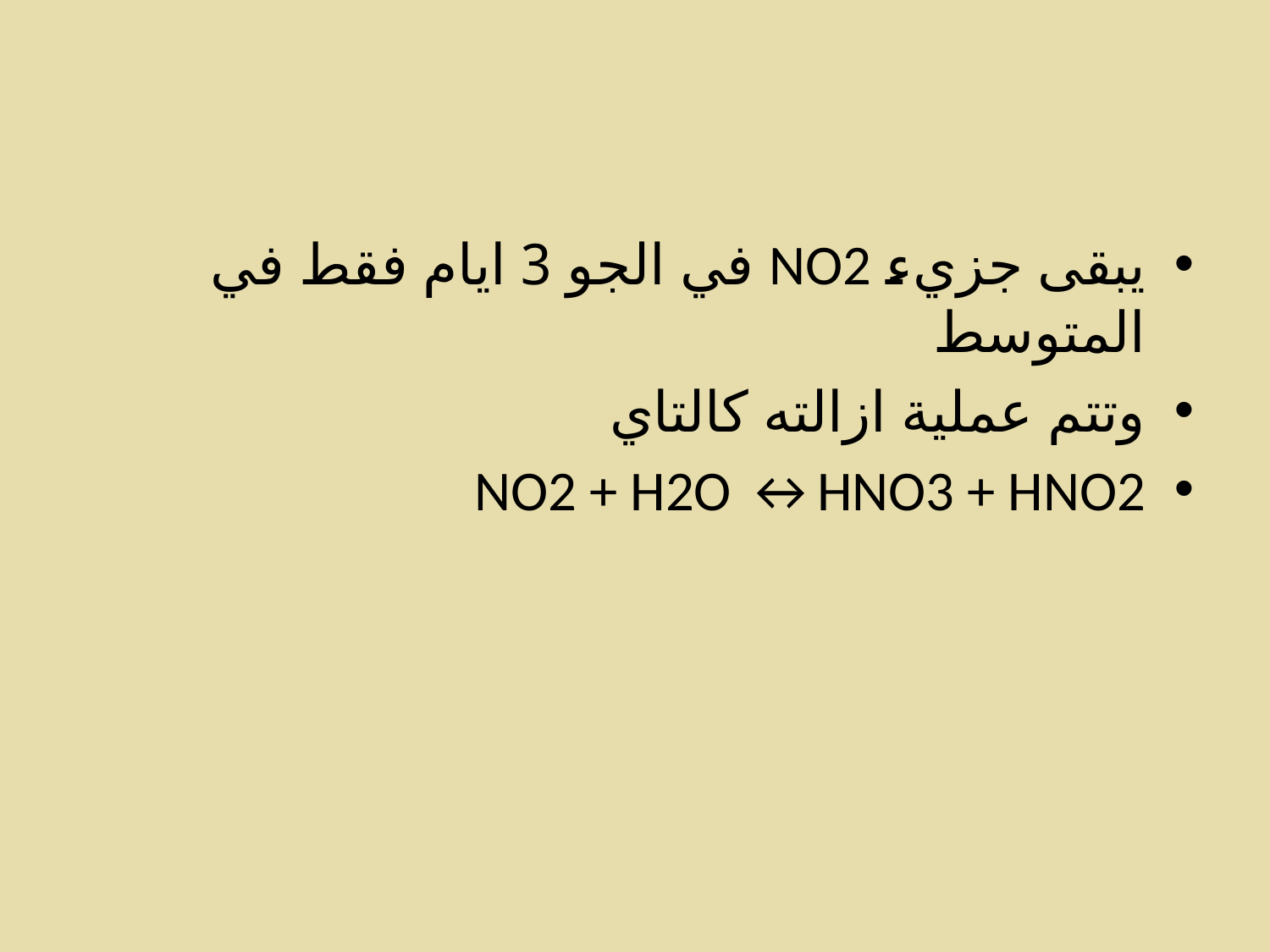

#
يبقى جزيء NO2 في الجو 3 ايام فقط في المتوسط
وتتم عملية ازالته كالتاي
NO2 + H2O ↔HNO3 + HNO2